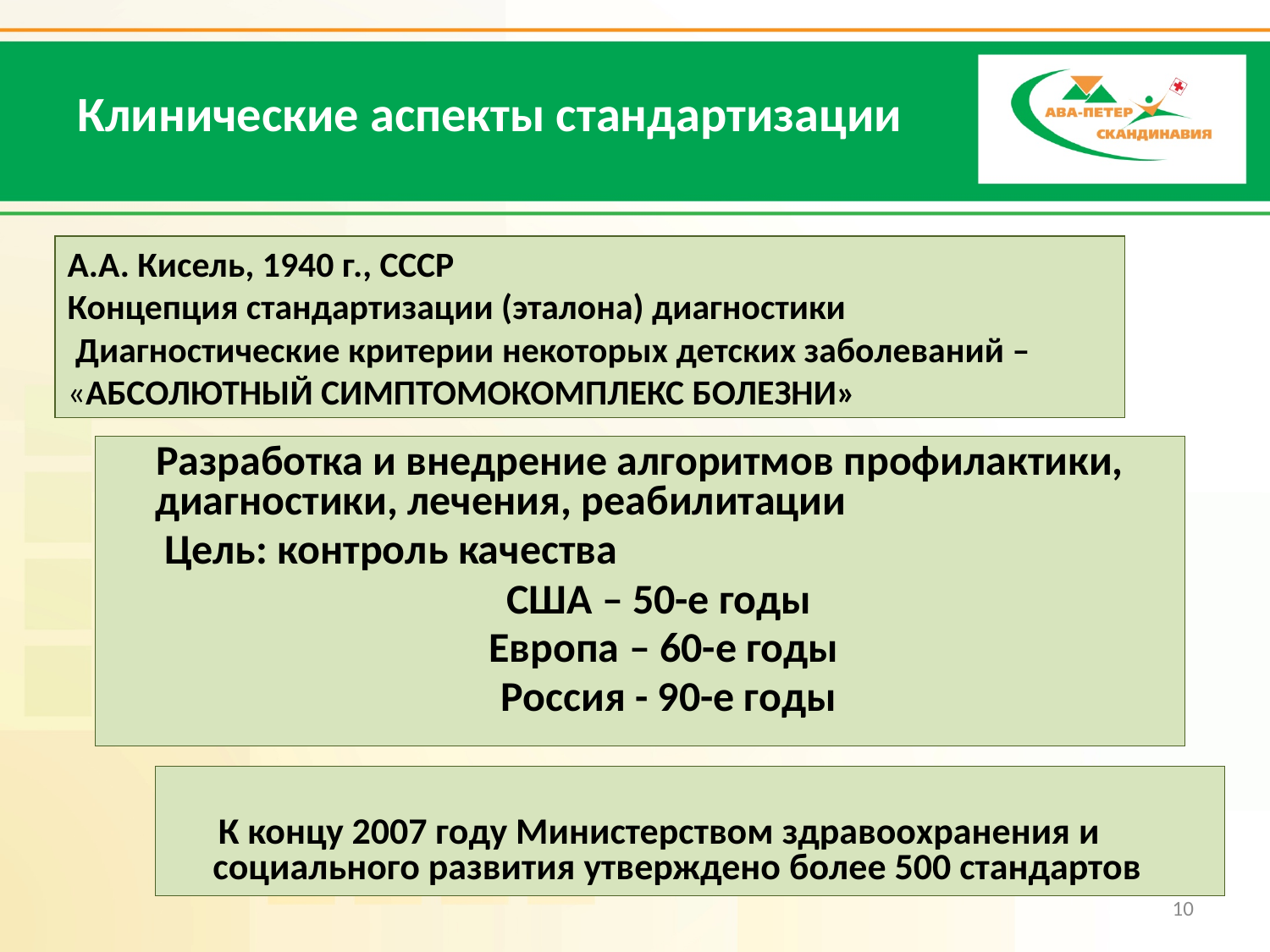

Клинические аспекты стандартизации

А.А. Кисель, 1940 г., СССР
Концепция стандартизации (эталона) диагностики
 Диагностические критерии некоторых детских заболеваний –
«АБСОЛЮТНЫЙ СИМПТОМОКОМПЛЕКС БОЛЕЗНИ»
      Разработка и внедрение алгоритмов профилактики, диагностики, лечения, реабилитации
      Цель: контроль качества
     США – 50-е годы
     Европа – 60-е годы
      Россия - 90-е годы

      К концу 2007 году Министерством здравоохранения и социального развития утверждено более 500 стандартов

10